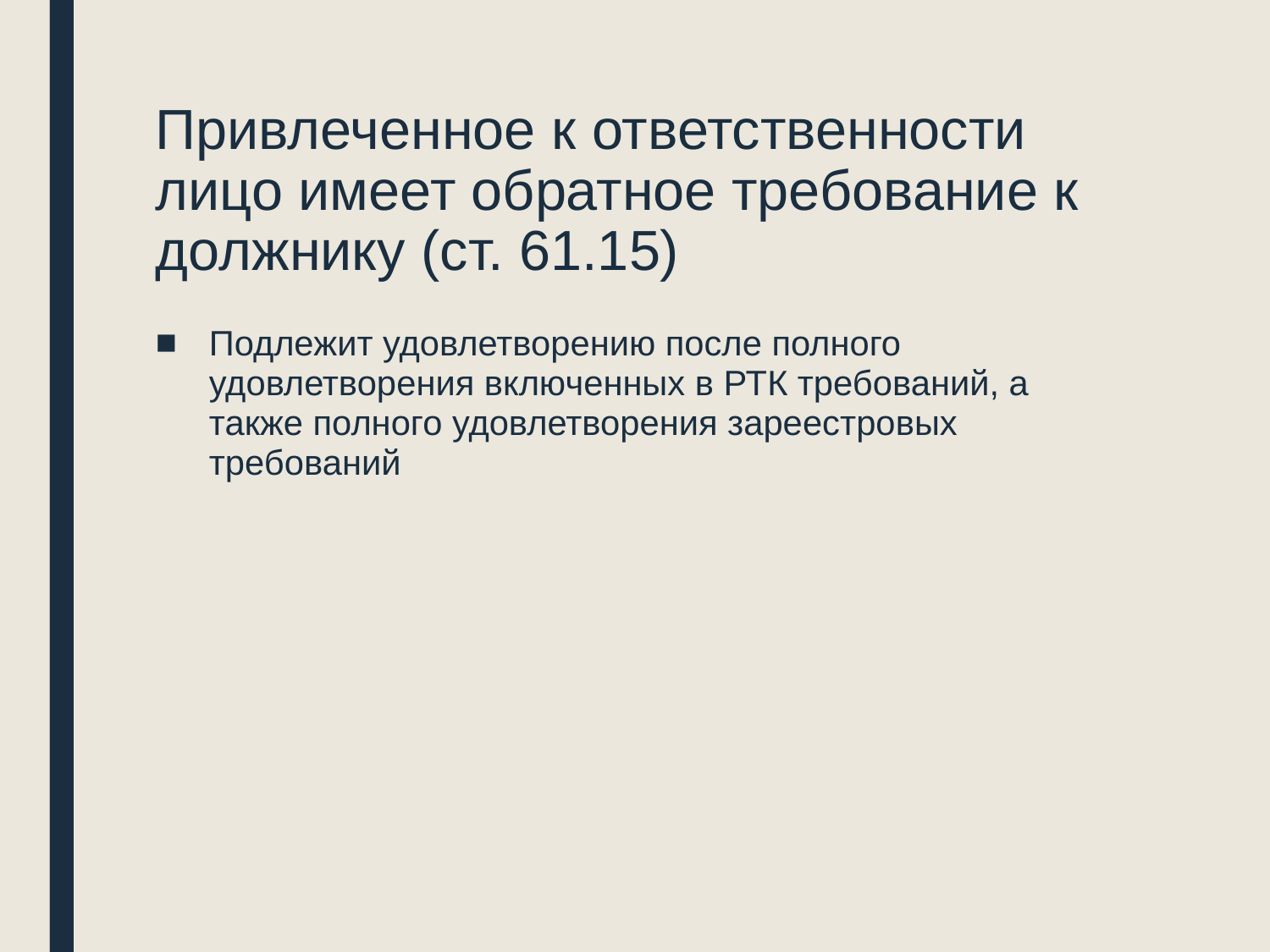

# Привлеченное к ответственности лицо имеет обратное требование к должнику (ст. 61.15)
Подлежит удовлетворению после полного удовлетворения включенных в РТК требований, а также полного удовлетворения зареестровых требований